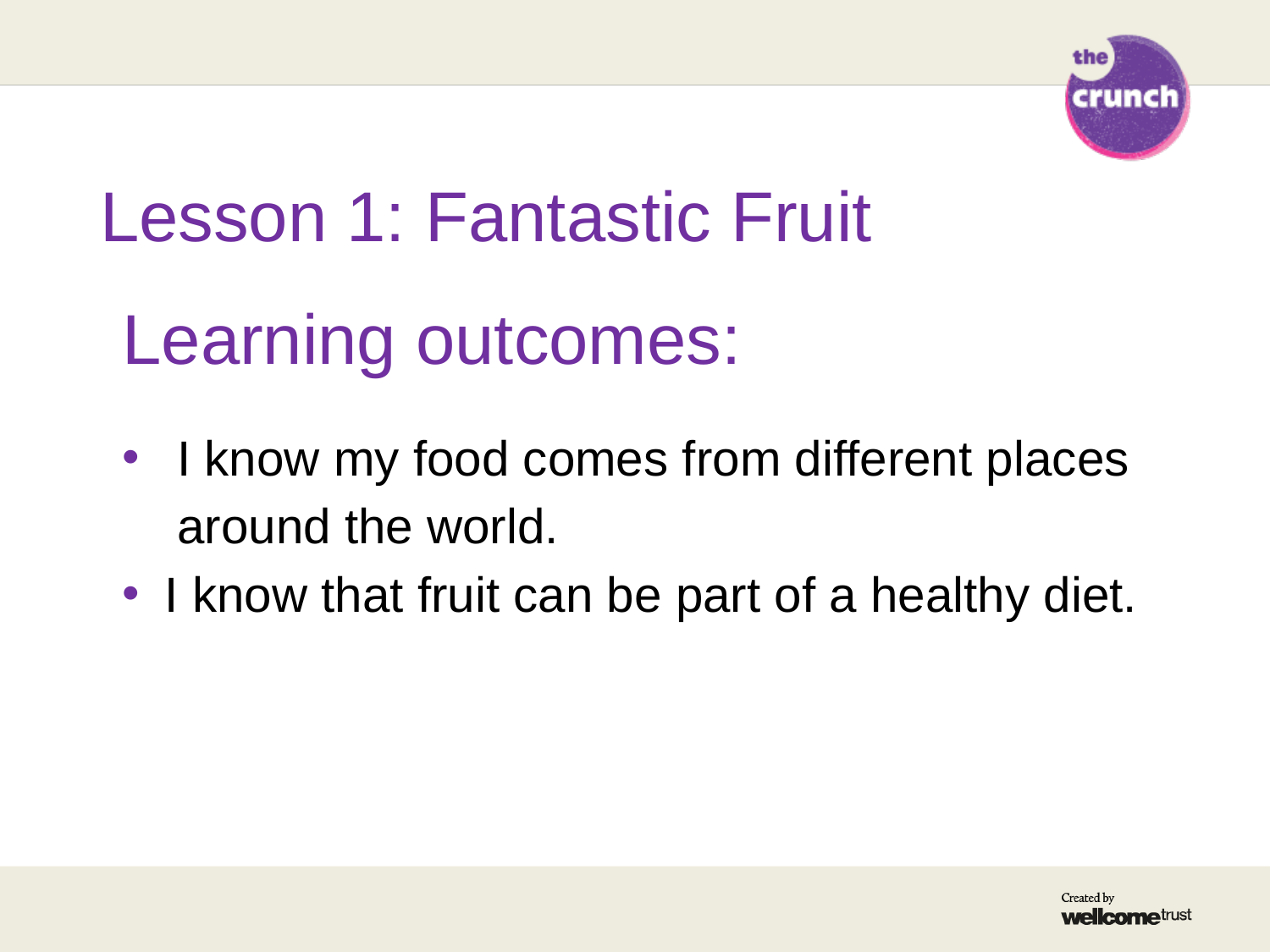

# Lesson 1: Fantastic Fruit
Learning outcomes:
I know my food comes from different places  around the world.
I know that fruit can be part of a healthy diet.